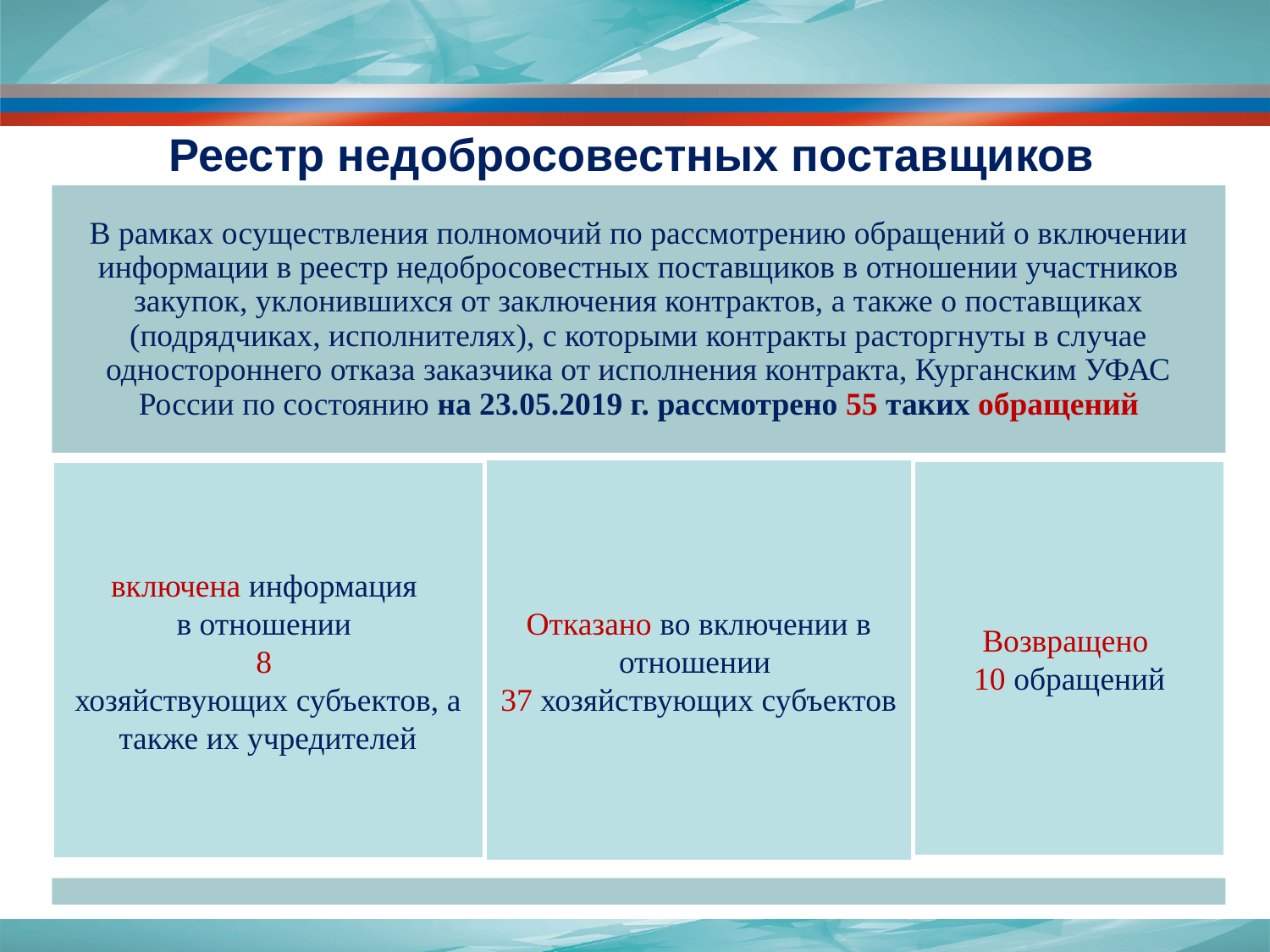

# Реестр недобросовестных поставщиков
В рамках осуществления полномочий по рассмотрению обращений о включении информации в реестр недобросовестных поставщиков в отношении участников закупок, уклонившихся от заключения контрактов, а также о поставщиках (подрядчиках, исполнителях), с которыми контракты расторгнуты в случае одностороннего отказа заказчика от исполнения контракта, Курганским УФАС России по состоянию на 23.05.2019 г. рассмотрено 55 таких обращений
включена информация
в отношении
8
хозяйствующих субъектов, а также их учредителей
Отказано во включении в отношении
37 хозяйствующих субъектов
Возвращено
10 обращений